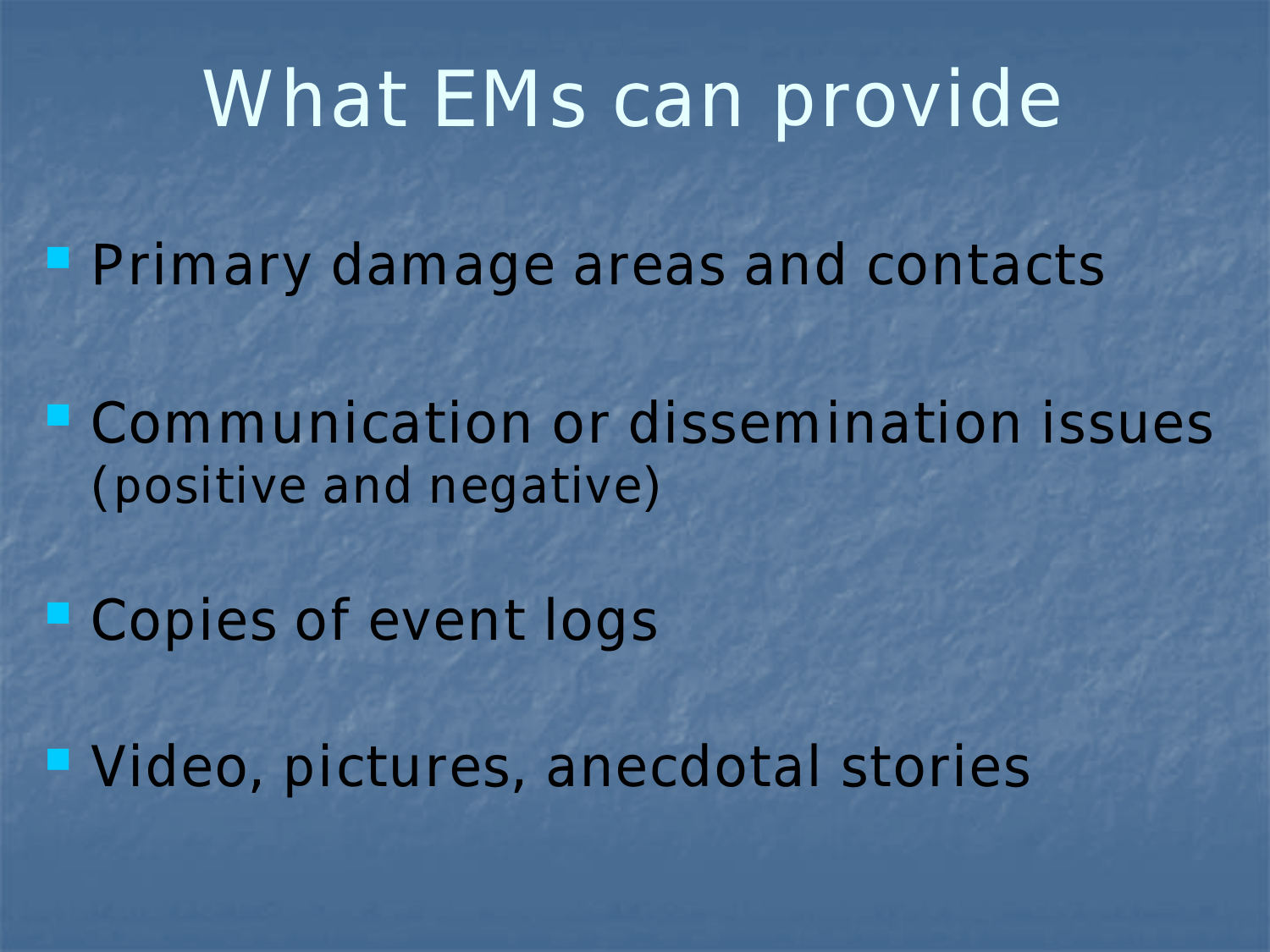

# What EMs can provide
Primary damage areas and contacts

Communication or dissemination issues (positive and negative)
Copies of event logs
Video, pictures, anecdotal stories